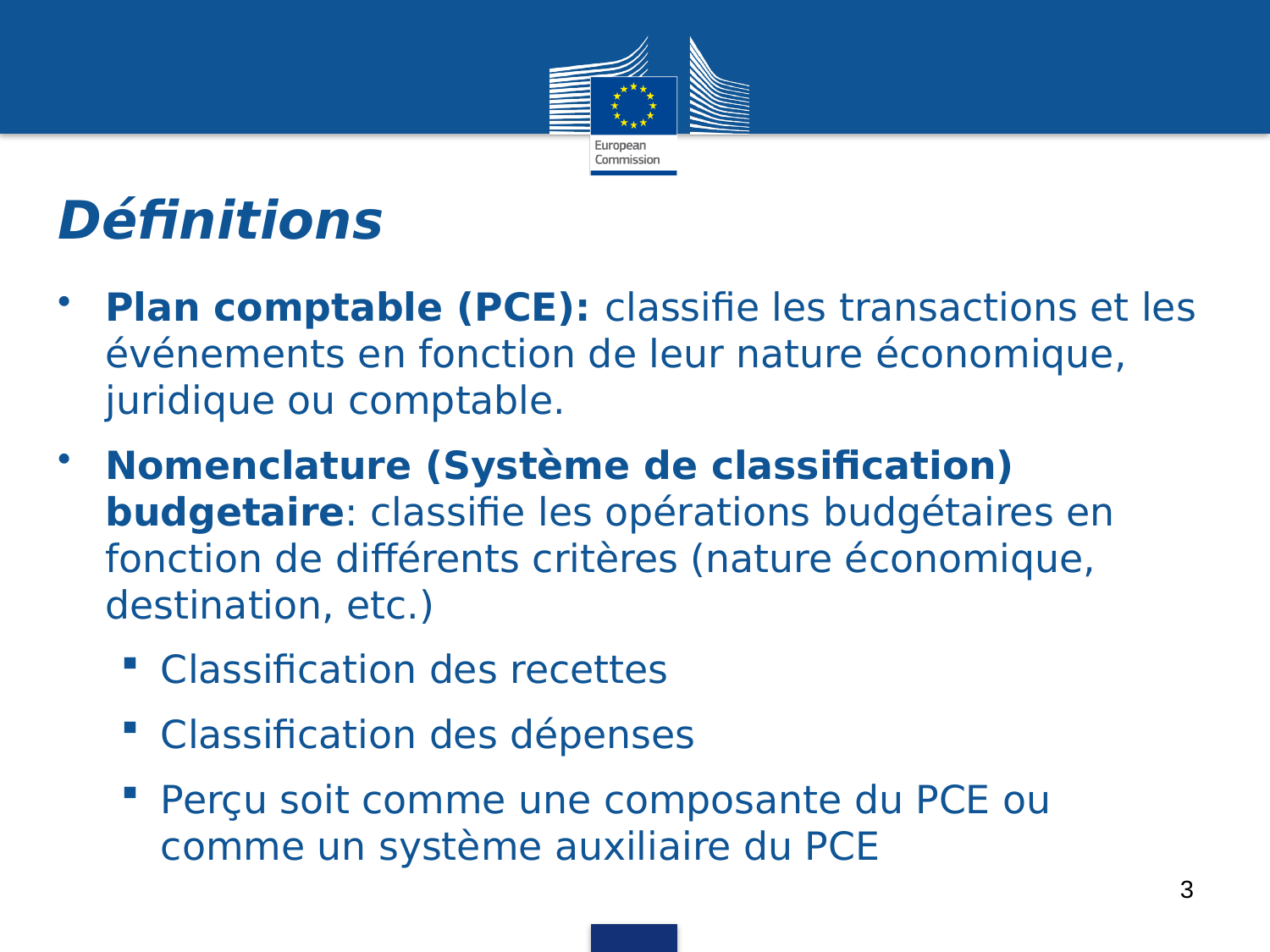

# Définitions
Plan comptable (PCE): classifie les transactions et les événements en fonction de leur nature économique, juridique ou comptable.
Nomenclature (Système de classification) budgetaire: classifie les opérations budgétaires en fonction de différents critères (nature économique, destination, etc.)
Classification des recettes
Classification des dépenses
Perçu soit comme une composante du PCE ou comme un système auxiliaire du PCE

3